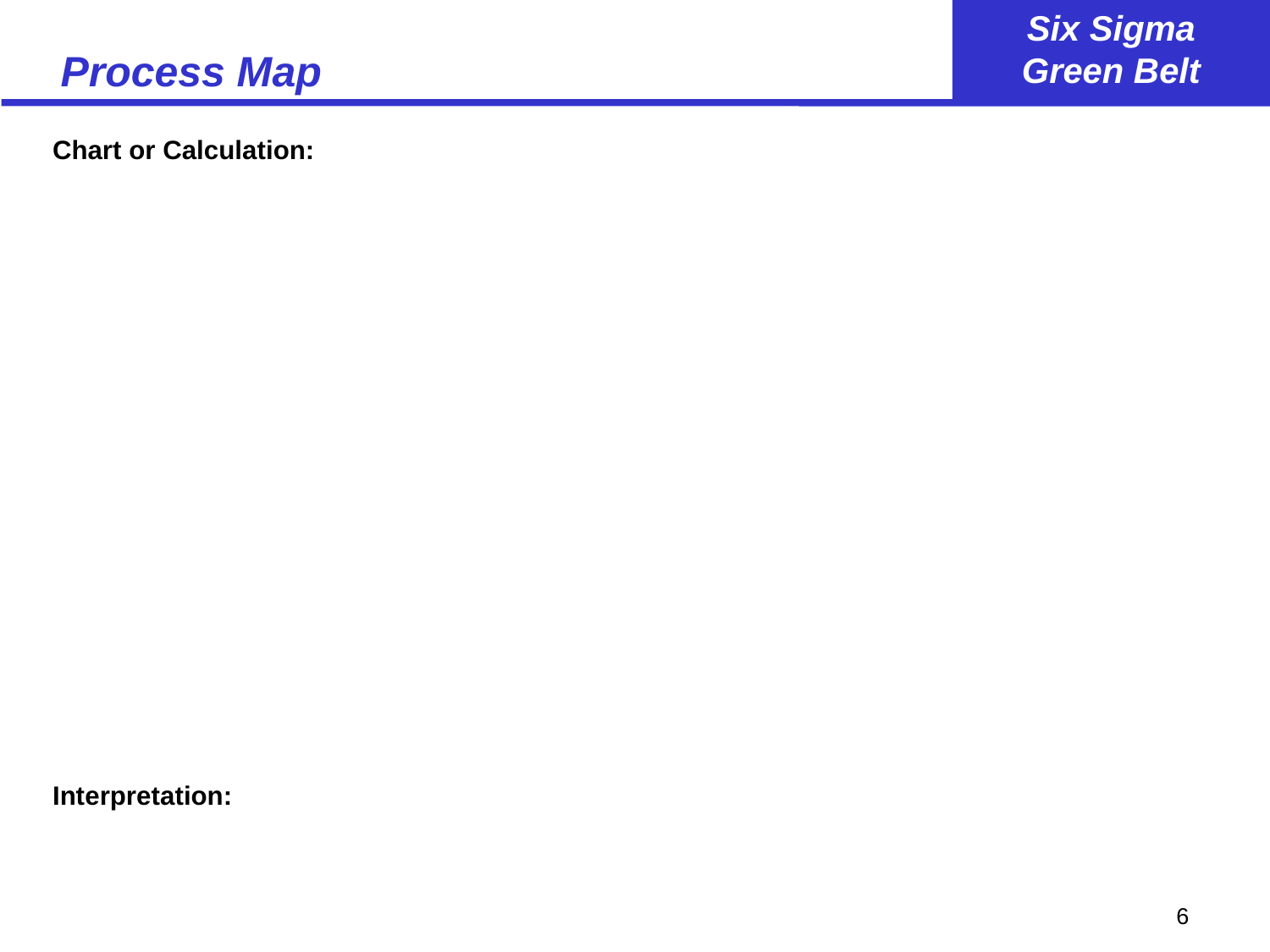

# Process Map
Chart or Calculation:
Interpretation: